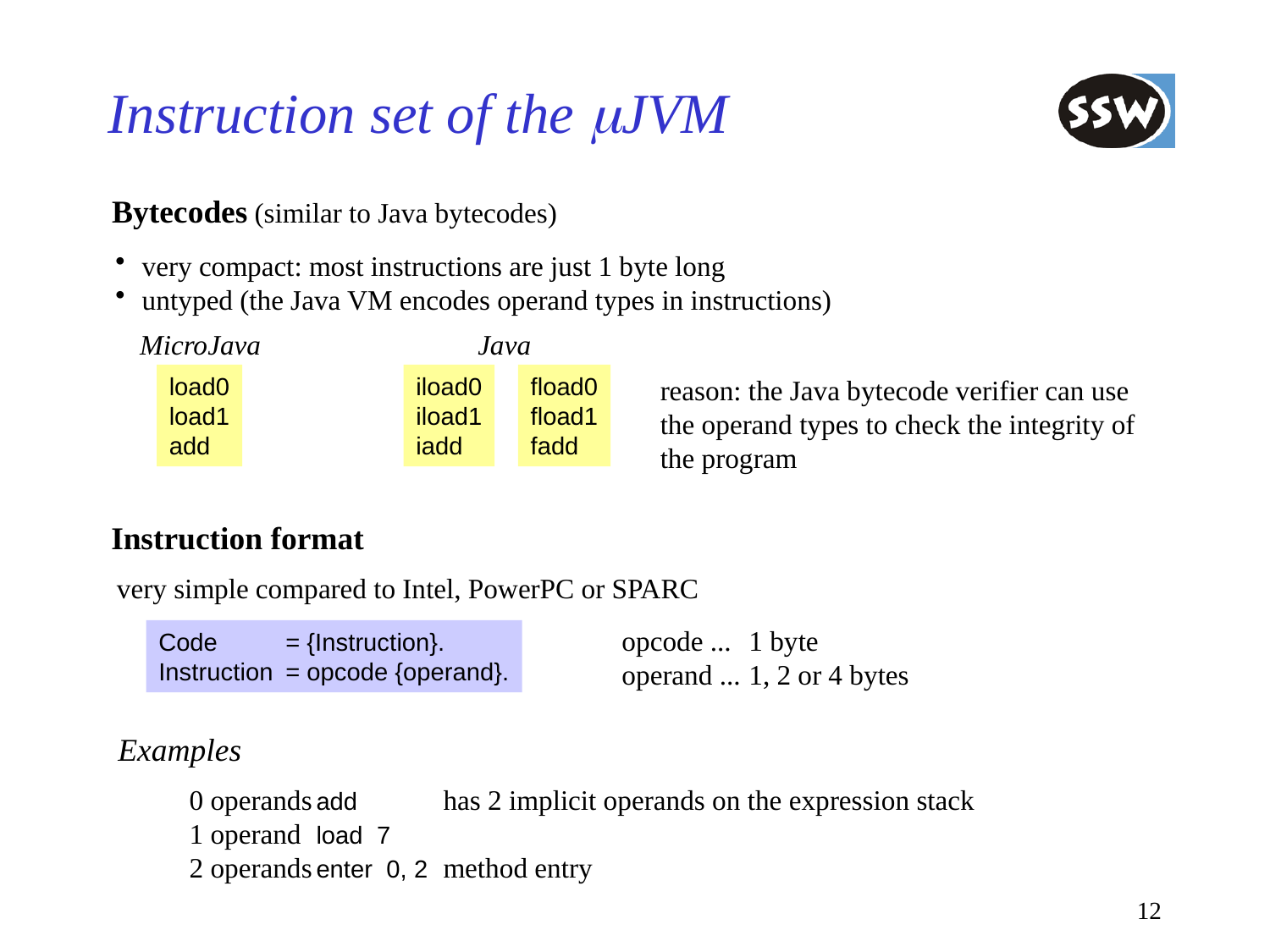

# Instruction set of the μJVM
Bytecodes (similar to Java bytecodes)
very compact: most instructions are just 1 byte long
untyped (the Java VM encodes operand types in instructions)
MicroJava
Java
load0
load1
add
iload0
iload1
iadd
fload0
fload1
fadd
reason: the Java bytecode verifier can use
the operand types to check the integrity of
the program
Instruction format
very simple compared to Intel, PowerPC or SPARC
opcode ...	1 byte
operand ...	1, 2 or 4 bytes
Code	= {Instruction}.
Instruction	= opcode {operand}.
Examples
0 operands	add	has 2 implicit operands on the expression stack
1 operand	load  7
2 operands	enter  0, 2	method entry
12